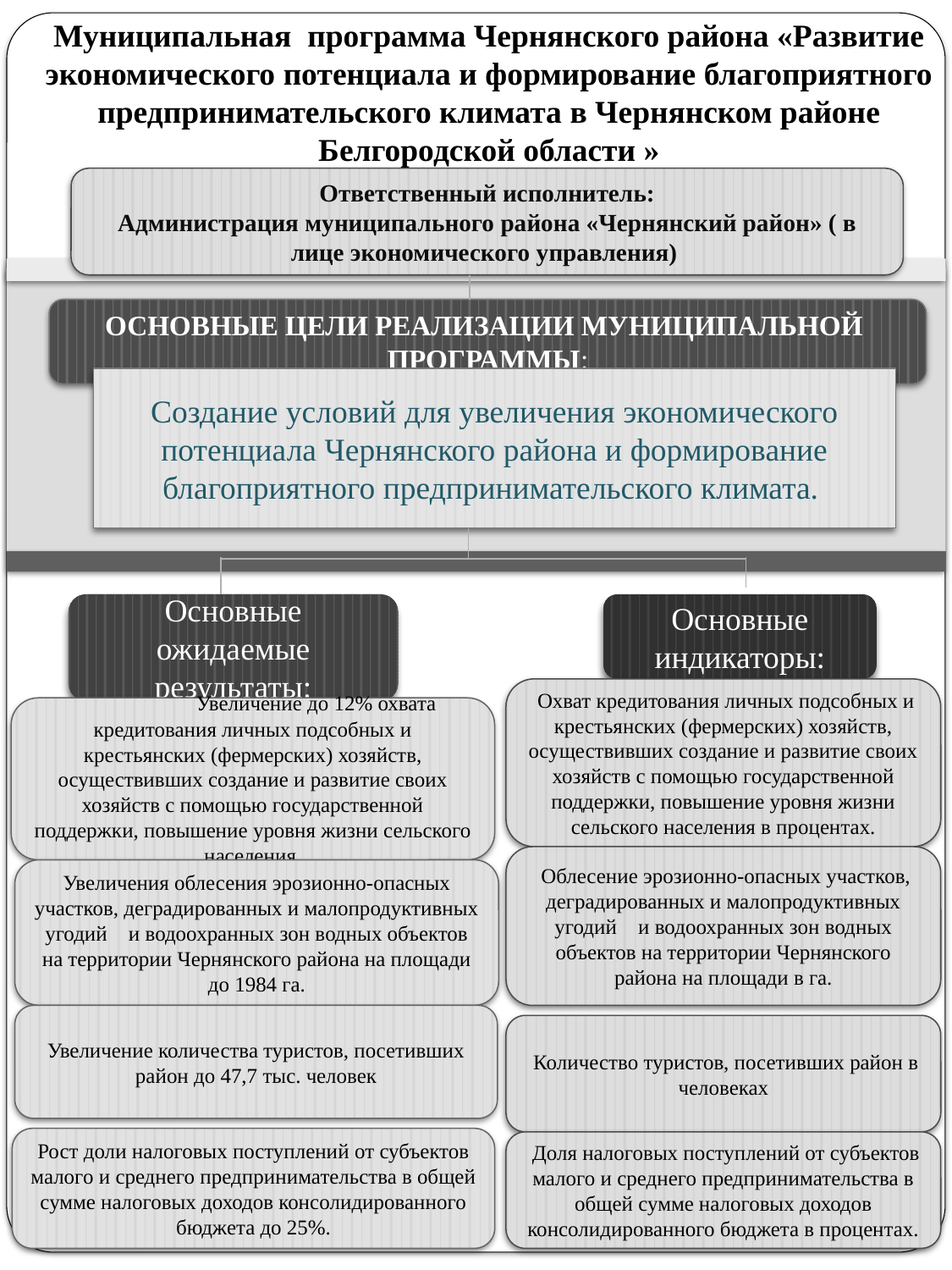

# Муниципальная  программа Чернянского района «Развитие экономического потенциала и формирование благоприятного предпринимательского климата в Чернянском районе Белгородской области »
Ответственный исполнитель:
Администрация муниципального района «Чернянский район» ( в лице экономического управления)
ОСНОВНЫЕ ЦЕЛИ РЕАЛИЗАЦИИ МУНИЦИПАЛЬНОЙ  ПРОГРАММЫ:
Создание условий для увеличения экономического потенциала Чернянского района и формирование благоприятного предпринимательского климата.
Основные ожидаемые результаты:
Основные индикаторы:
 Охват кредитования личных подсобных и крестьянских (фермерских) хозяйств, осуществивших создание и развитие своих хозяйств с помощью государственной поддержки, повышение уровня жизни сельского населения в процентах.
	Увеличение до 12% охвата кредитования личных подсобных и крестьянских (фермерских) хозяйств, осуществивших создание и развитие своих хозяйств с помощью государственной поддержки, повышение уровня жизни сельского населения.
 Облесение эрозионно-опасных участков, деградированных и малопродуктивных угодий    и водоохранных зон водных объектов на территории Чернянского района на площади в га.
Увеличения облесения эрозионно-опасных участков, деградированных и малопродуктивных угодий    и водоохранных зон водных объектов на территории Чернянского района на площади до 1984 га.
Увеличение количества туристов, посетивших район до 47,7 тыс. человек
 Количество туристов, посетивших район в человеках
Рост доли налоговых поступлений от субъектов малого и среднего предпринимательства в общей сумме налоговых доходов консолидированного бюджета до 25%.
 Доля налоговых поступлений от субъектов малого и среднего предпринимательства в общей сумме налоговых доходов консолидированного бюджета в процентах.